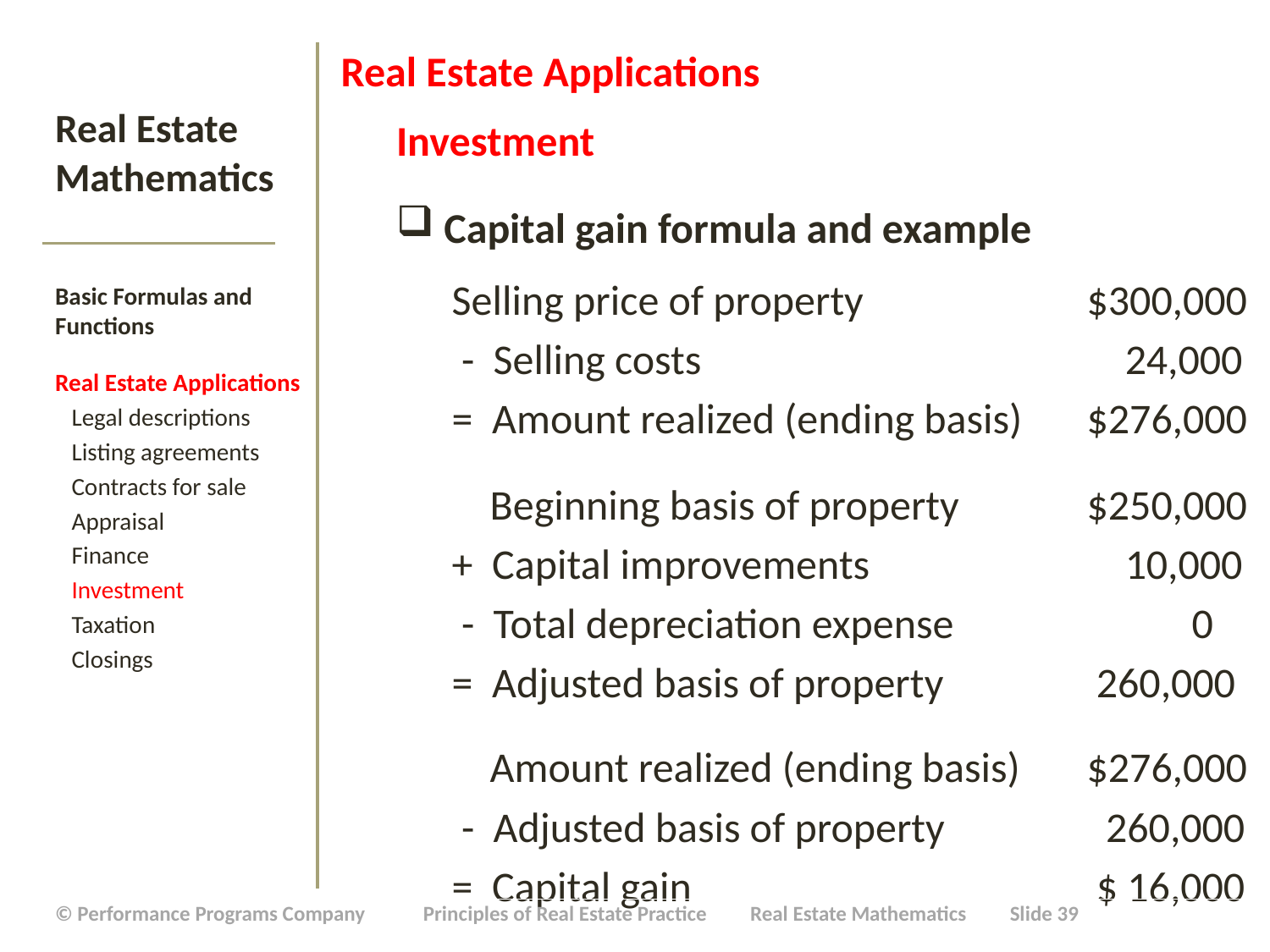

Real Estate Applications

Investment

Capital gain formula and example
Selling price of property		$300,000
 -  Selling costs				    24,000
=  Amount realized (ending basis)	$276,000

    Beginning basis of property		$250,000
+  Capital improvements		    10,000
 -  Total depreciation expense	   	           0
=  Adjusted basis of property	 	 260,000

    Amount realized (ending basis)	$276,000
 -  Adjusted basis of property	  	  260,000
=  Capital gain				 $ 16,000

# Real Estate Mathematics

Basic Formulas and Functions

Real Estate Applications
   Legal descriptions
   Listing agreements
   Contracts for sale
   Appraisal
   Finance
   Investment
   Taxation
   Closings

| © Performance Programs Company Principles of Real Estate Practice Real Estate Mathematics Slide 39 |
| --- |